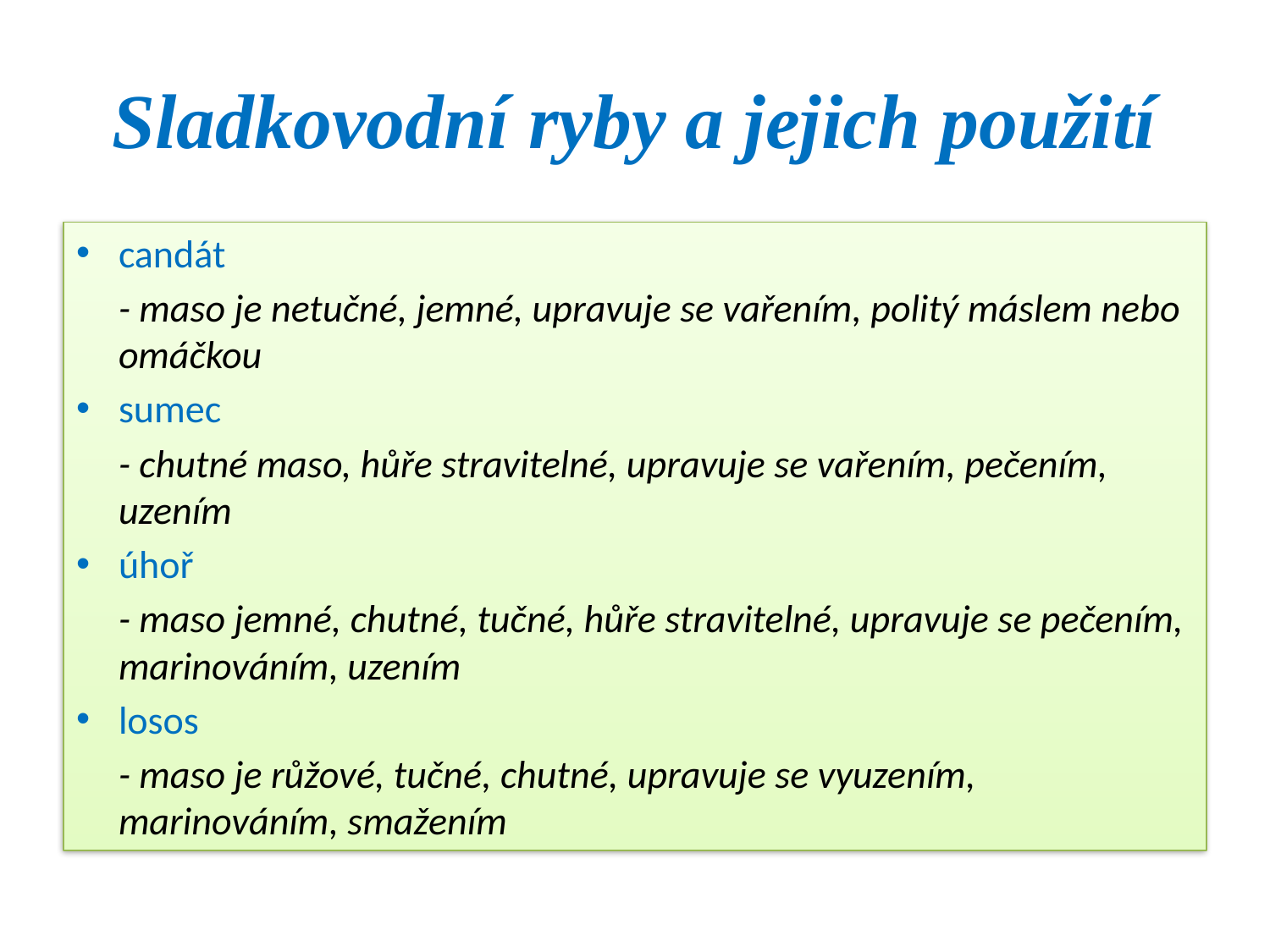

# Sladkovodní ryby a jejich použití
candát
	- maso je netučné, jemné, upravuje se vařením, politý máslem nebo omáčkou
sumec
	- chutné maso, hůře stravitelné, upravuje se vařením, pečením, uzením
úhoř
	- maso jemné, chutné, tučné, hůře stravitelné, upravuje se pečením, marinováním, uzením
losos
	- maso je růžové, tučné, chutné, upravuje se vyuzením, marinováním, smažením